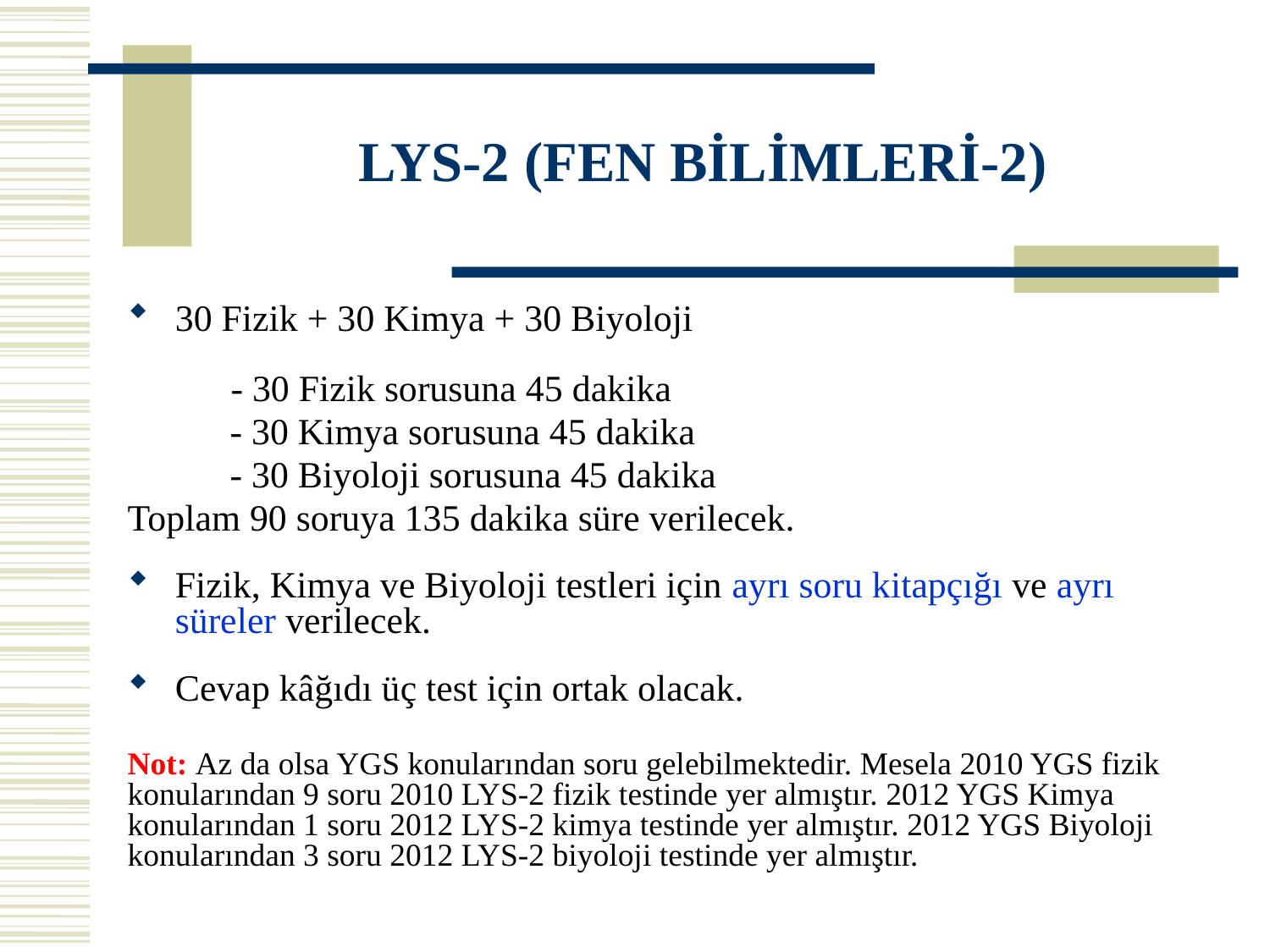

# LYS-2 (FEN BİLİMLERİ-2)
30 Fizik + 30 Kimya + 30 Biyoloji
      - 30 Fizik sorusuna 45 dakika
           - 30 Kimya sorusuna 45 dakika
           - 30 Biyoloji sorusuna 45 dakika
Toplam 90 soruya 135 dakika süre verilecek.

Fizik, Kimya ve Biyoloji testleri için ayrı soru kitapçığı ve ayrı süreler verilecek.

Cevap kâğıdı üç test için ortak olacak.
Not: Az da olsa YGS konularından soru gelebilmektedir. Mesela 2010 YGS fizik konularından 9 soru 2010 LYS-2 fizik testinde yer almıştır. 2012 YGS Kimya konularından 1 soru 2012 LYS-2 kimya testinde yer almıştır. 2012 YGS Biyoloji konularından 3 soru 2012 LYS-2 biyoloji testinde yer almıştır.